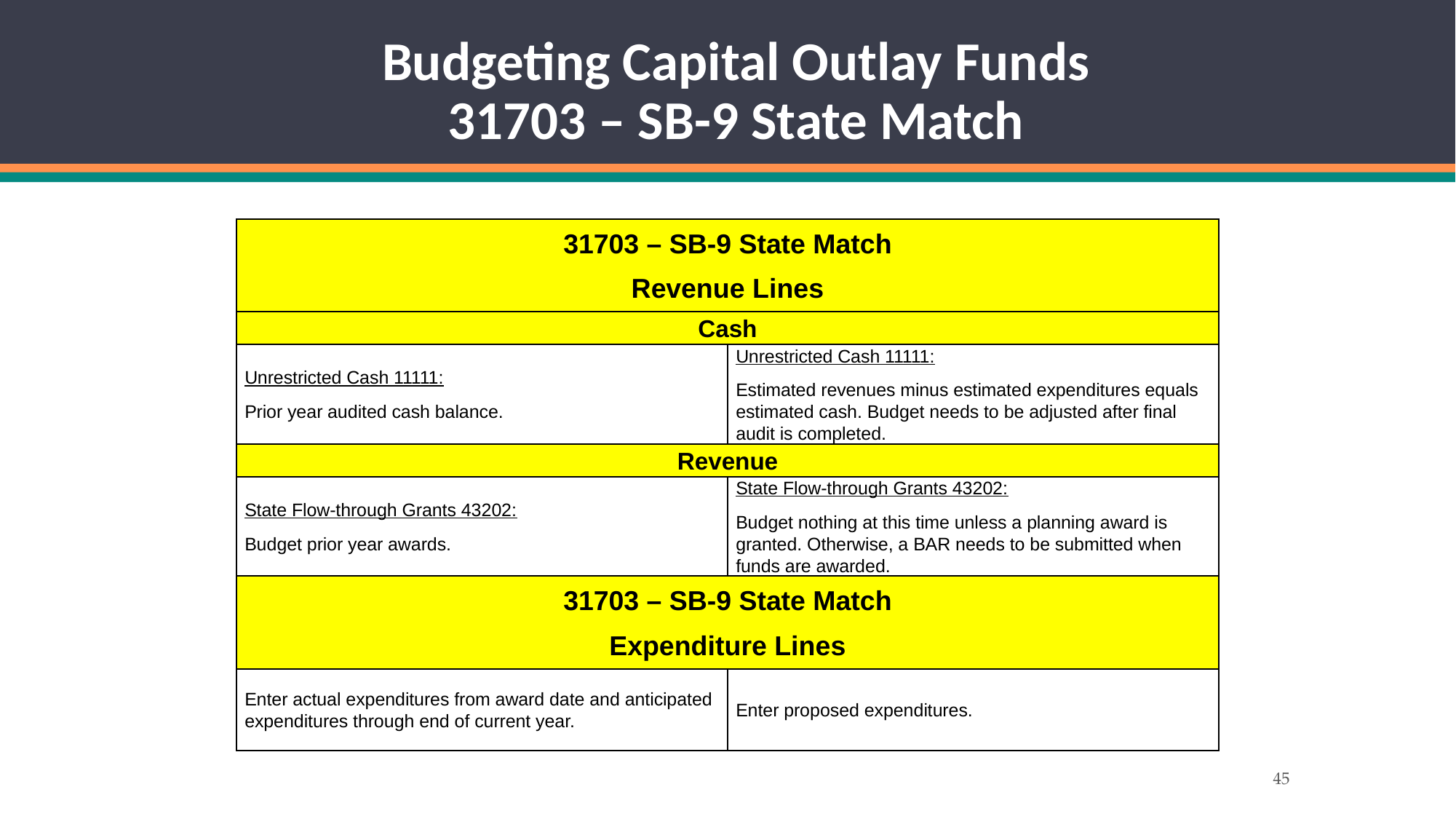

# Budgeting Capital Outlay Funds 31703 – SB-9 State Match
| 31703 – SB-9 State Match Revenue Lines |  |
| --- | --- |
| Cash |  |
| Unrestricted Cash 11111: Prior year audited cash balance. | Unrestricted Cash 11111: Estimated revenues minus estimated expenditures equals estimated cash. Budget needs to be adjusted after final audit is completed. |
| Revenue |  |
| State Flow-through Grants 43202: Budget prior year awards. | State Flow-through Grants 43202: Budget nothing at this time unless a planning award is granted. Otherwise, a BAR needs to be submitted when funds are awarded. |
| 31703 – SB-9 State Match Expenditure Lines |  |
| Enter actual expenditures from award date and anticipated expenditures through end of current year. | Enter proposed expenditures. |
45